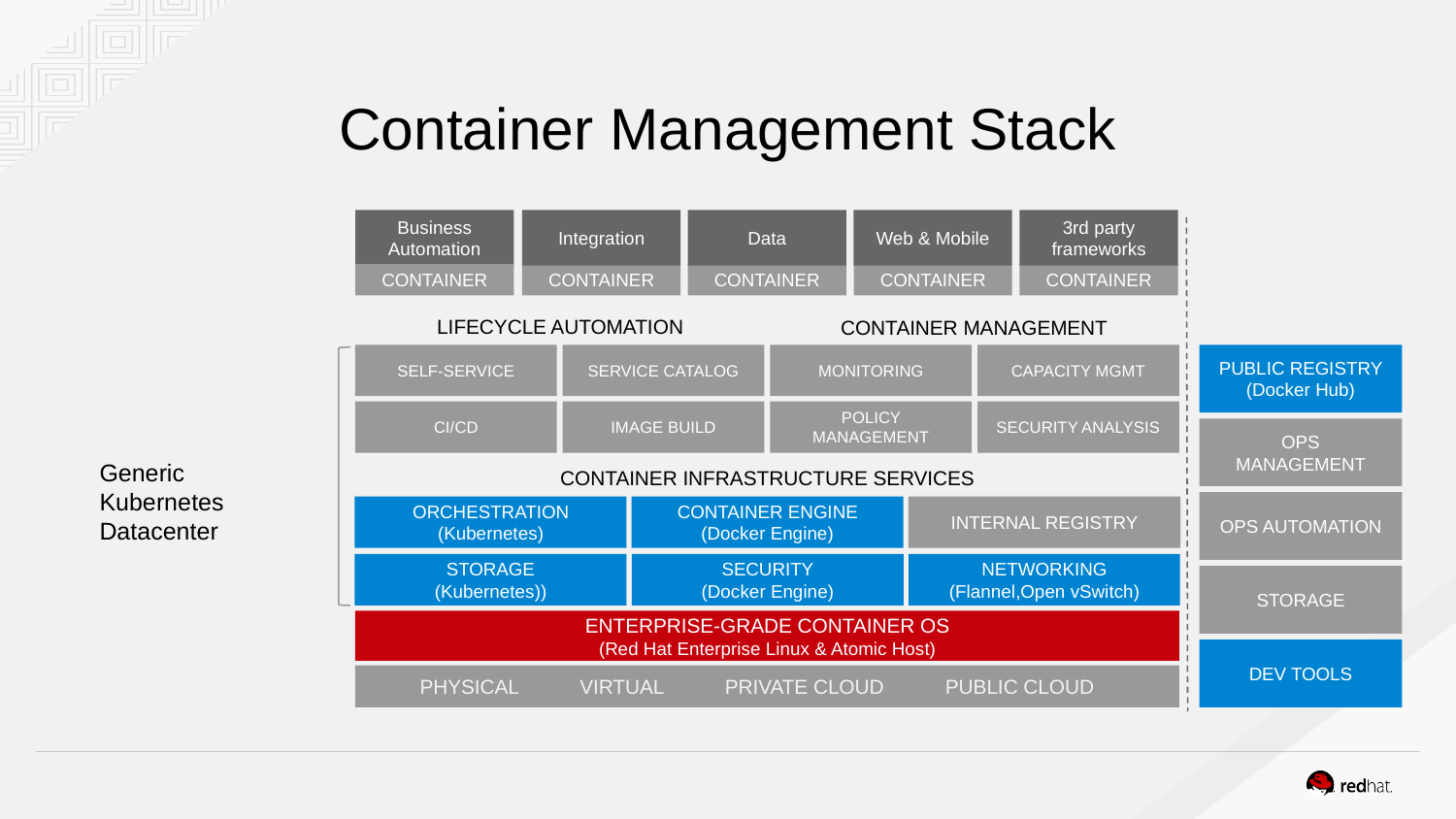

# Container Management Stack
Business Automation
Integration
Data
Web & Mobile
3rd party frameworks
CONTAINER
CONTAINER
CONTAINER
CONTAINER
CONTAINER
LIFECYCLE AUTOMATION
CONTAINER MANAGEMENT
SELF-SERVICE
SERVICE CATALOG
MONITORING
CAPACITY MGMT
PUBLIC REGISTRY
(Docker Hub)

CI/CD
IMAGE BUILD
POLICY MANAGEMENT
SECURITY ANALYSIS
OPS MANAGEMENT
Generic
Kubernetes
Datacenter
CONTAINER INFRASTRUCTURE SERVICES
OPS AUTOMATION
ORCHESTRATION
(Kubernetes)
CONTAINER ENGINE
(Docker Engine)
INTERNAL REGISTRY
STORAGE
(Kubernetes))
SECURITY
(Docker Engine)
NETWORKING
(Flannel,Open vSwitch)
STORAGE
ENTERPRISE-GRADE CONTAINER OS
(Red Hat Enterprise Linux & Atomic Host)
DEV TOOLS
         PHYSICAL           VIRTUAL           PRIVATE CLOUD           PUBLIC CLOUD